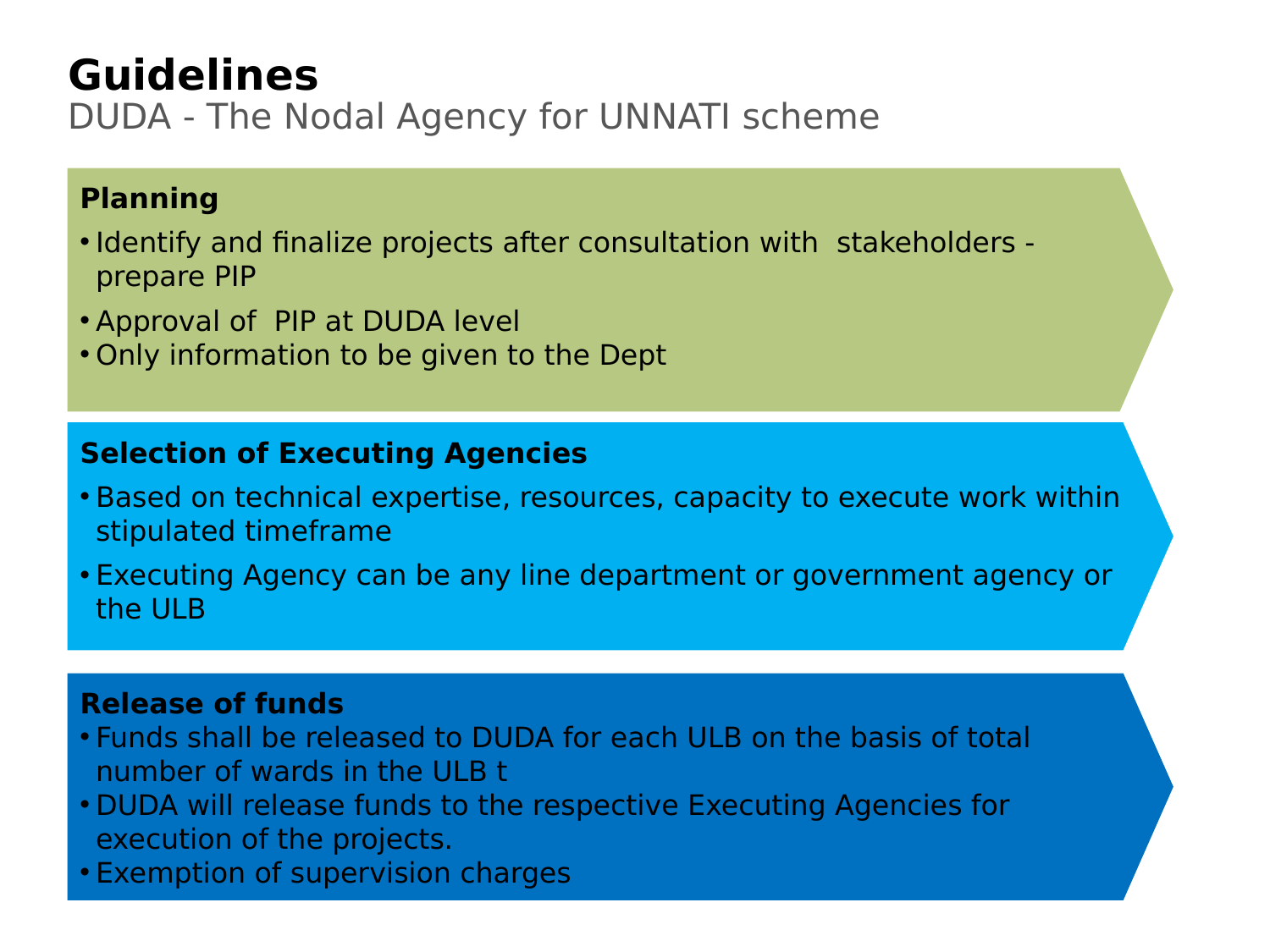

Guidelines
DUDA - The Nodal Agency for UNNATI scheme
Planning
Identify and finalize projects after consultation with  stakeholders - prepare PIP
Approval of  PIP at DUDA level
Only information to be given to the Dept

Selection of Executing Agencies
Based on technical expertise, resources, capacity to execute work within stipulated timeframe
Executing Agency can be any line department or government agency or the ULB

Release of funds
Funds shall be released to DUDA for each ULB on the basis of total number of wards in the ULB t
DUDA will release funds to the respective Executing Agencies for execution of the projects.
Exemption of supervision charges